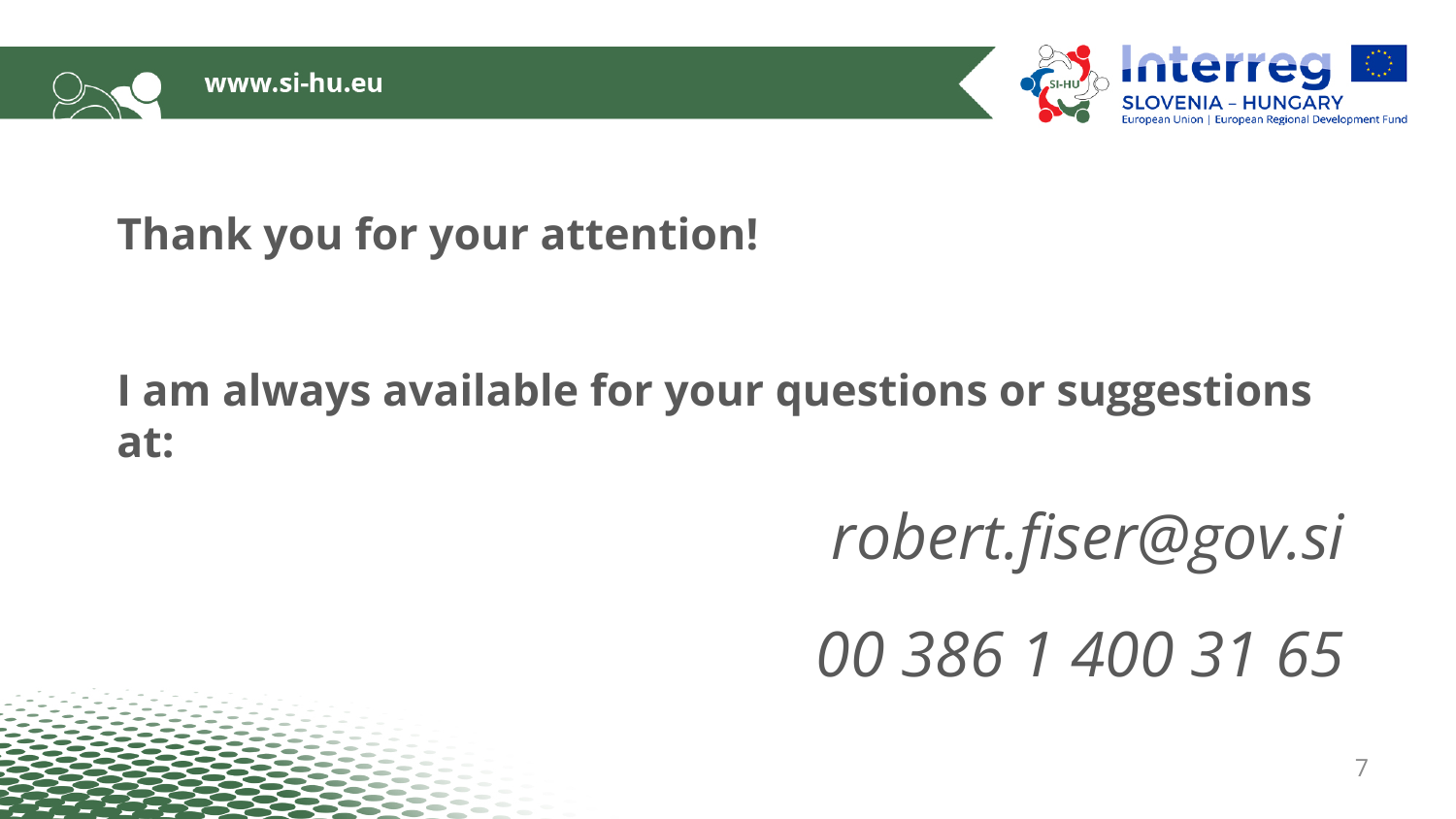

Thank you for your attention!

I am always available for your questions or suggestions at:

robert.fiser@gov.si

00 386 1 400 31 65
7